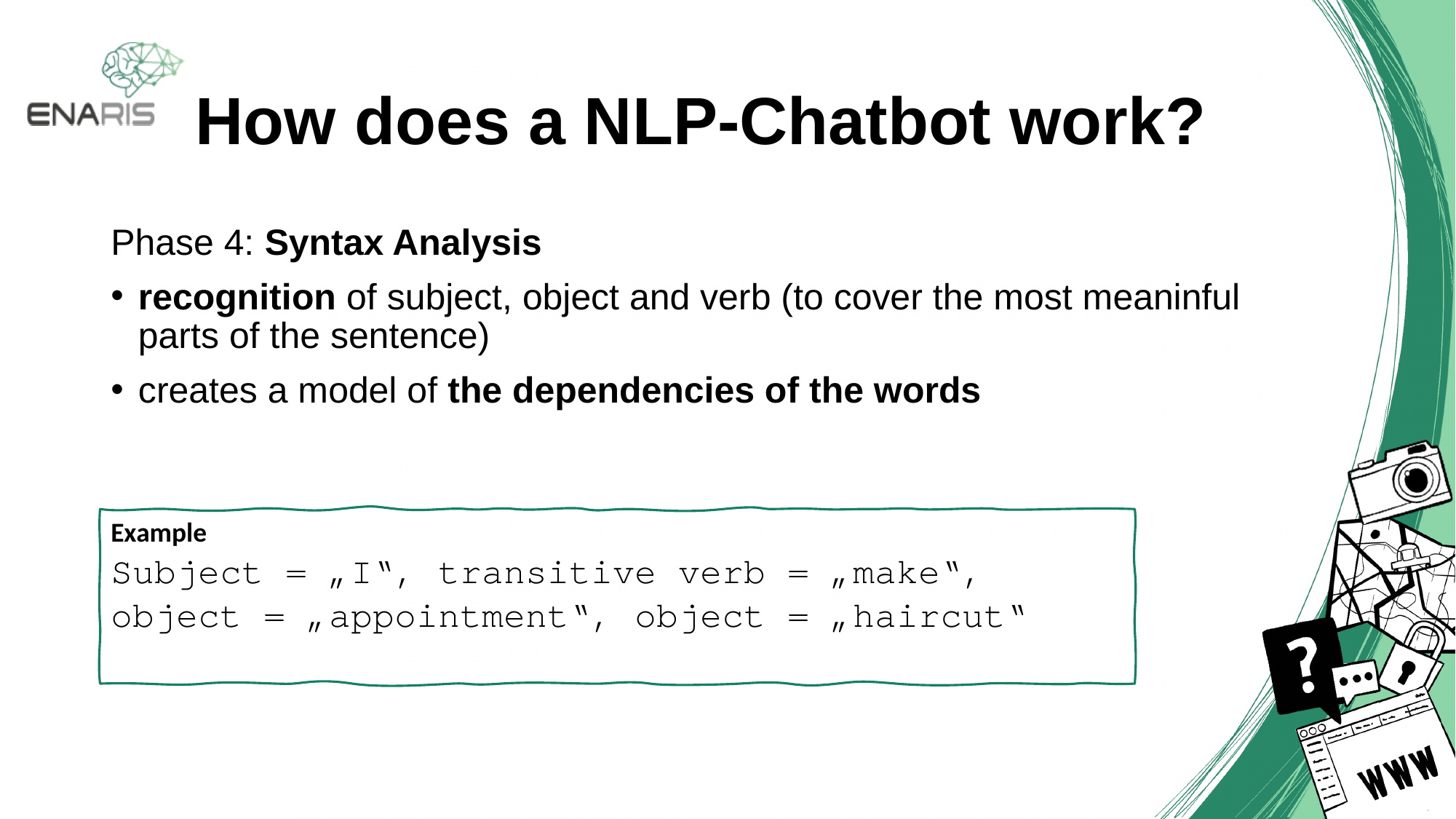

# How does a NLP-Chatbot work?
Phase 4: Syntax Analysis
recognition of subject, object and verb (to cover the most meaninful parts of the sentence)
creates a model of the dependencies of the words
Example
Subject = „I“, transitive verb = „make“, object = „appointment“, object = „haircut“